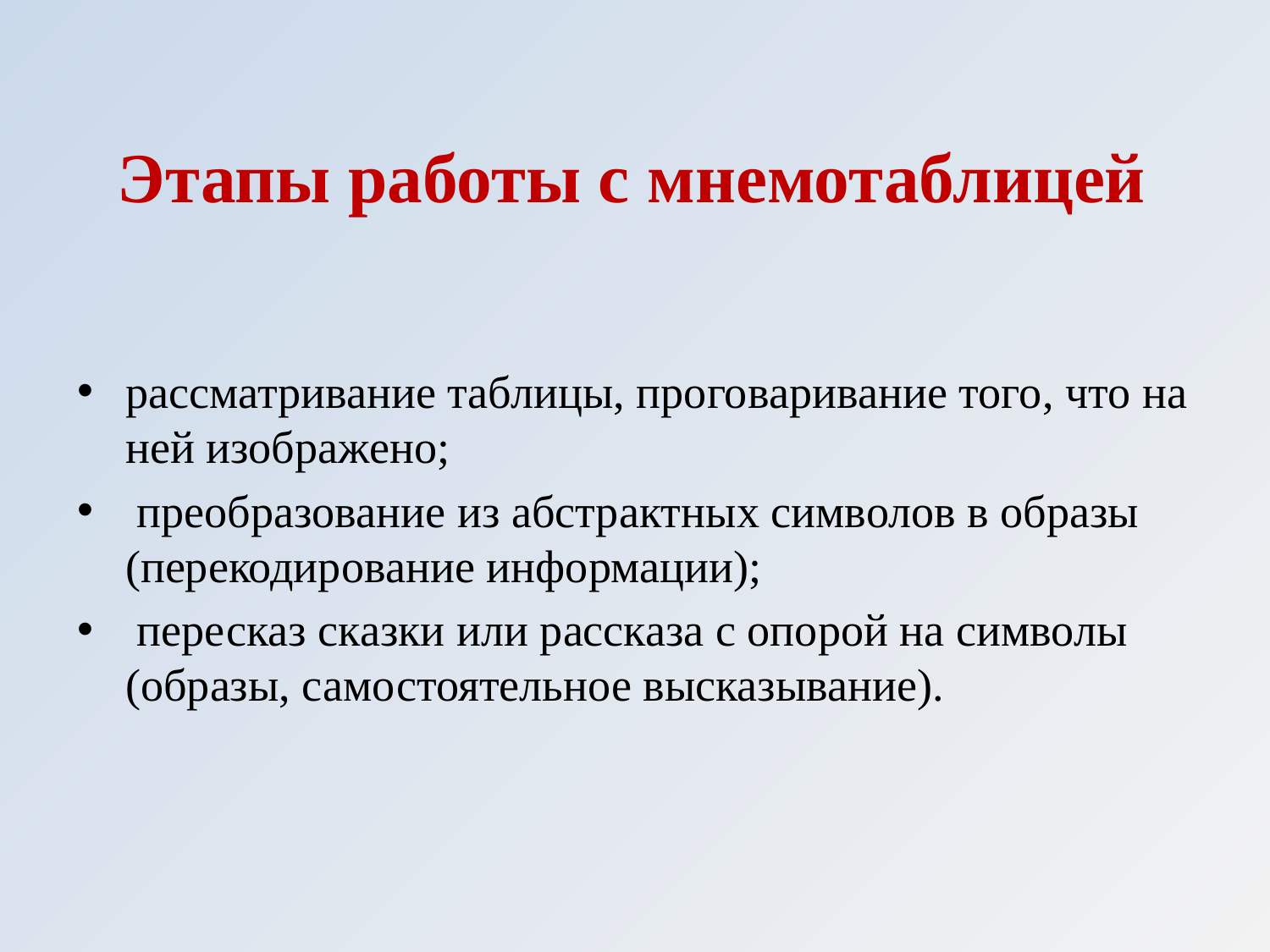

#
Этапы работы с мнемотаблицей
рассматривание таблицы, проговаривание того, что на ней изображено;
 преобразование из абстрактных символов в образы (перекодирование информации);
 пересказ сказки или рассказа с опорой на символы (образы, самостоятельное высказывание).